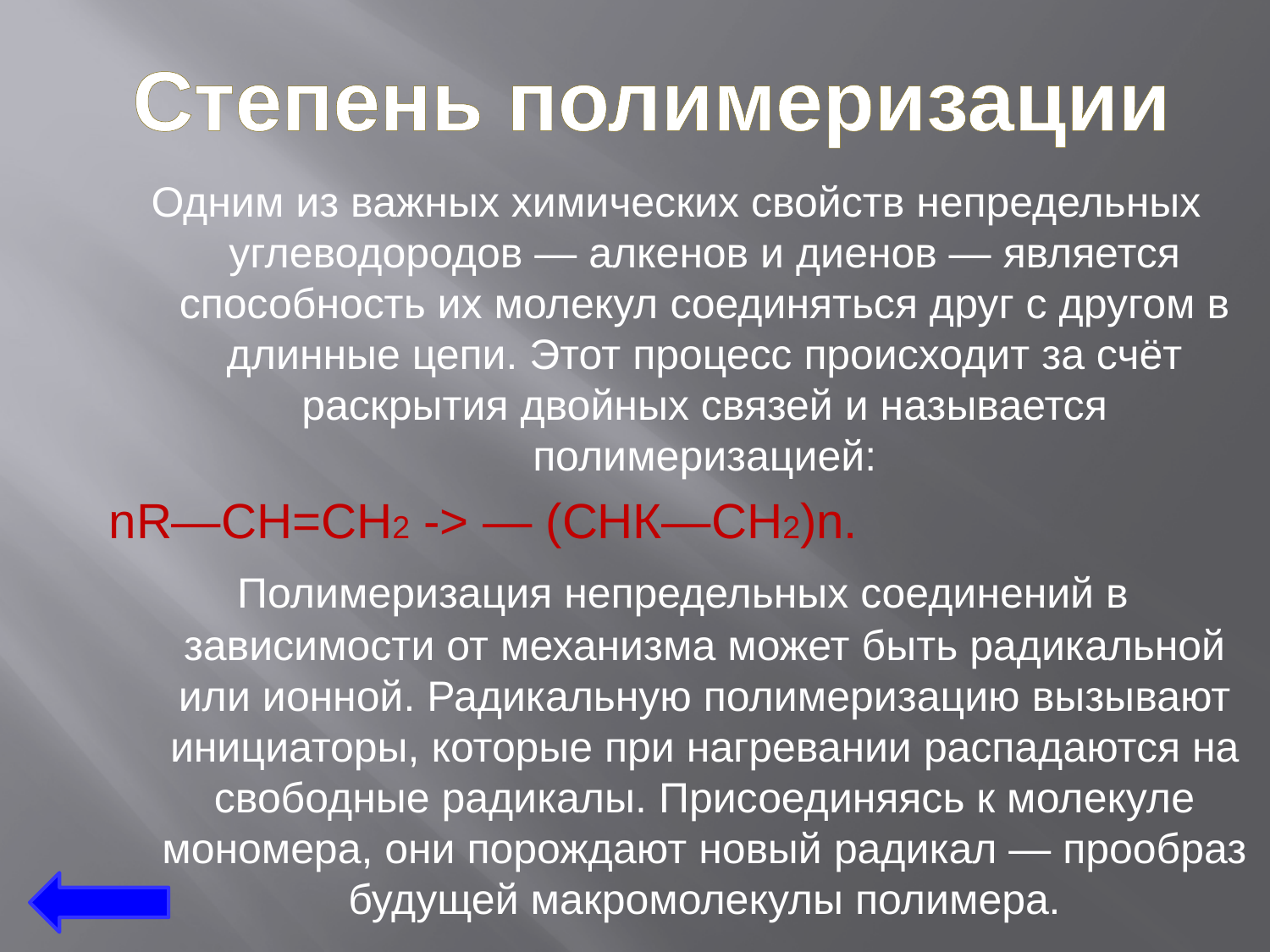

Степень полимеризации
Одним из важных химических свойств непредельных углеводородов — алкенов и диенов — является способность их молекул соединяться друг с другом в длинные цепи. Этот процесс происходит за счёт раскрытия двойных связей и называется полимеризацией:
 nR—СН=СН2 -> — (СНК—СН2)n.
 Полимеризация непредельных соединений в зависимости от механизма может быть радикальной или ионной. Радикальную полимеризацию вызывают инициаторы, которые при нагревании распадаются на свободные радикалы. Присоединяясь к молекуле мономера, они порождают новый радикал — прообраз будущей макромолекулы полимера.